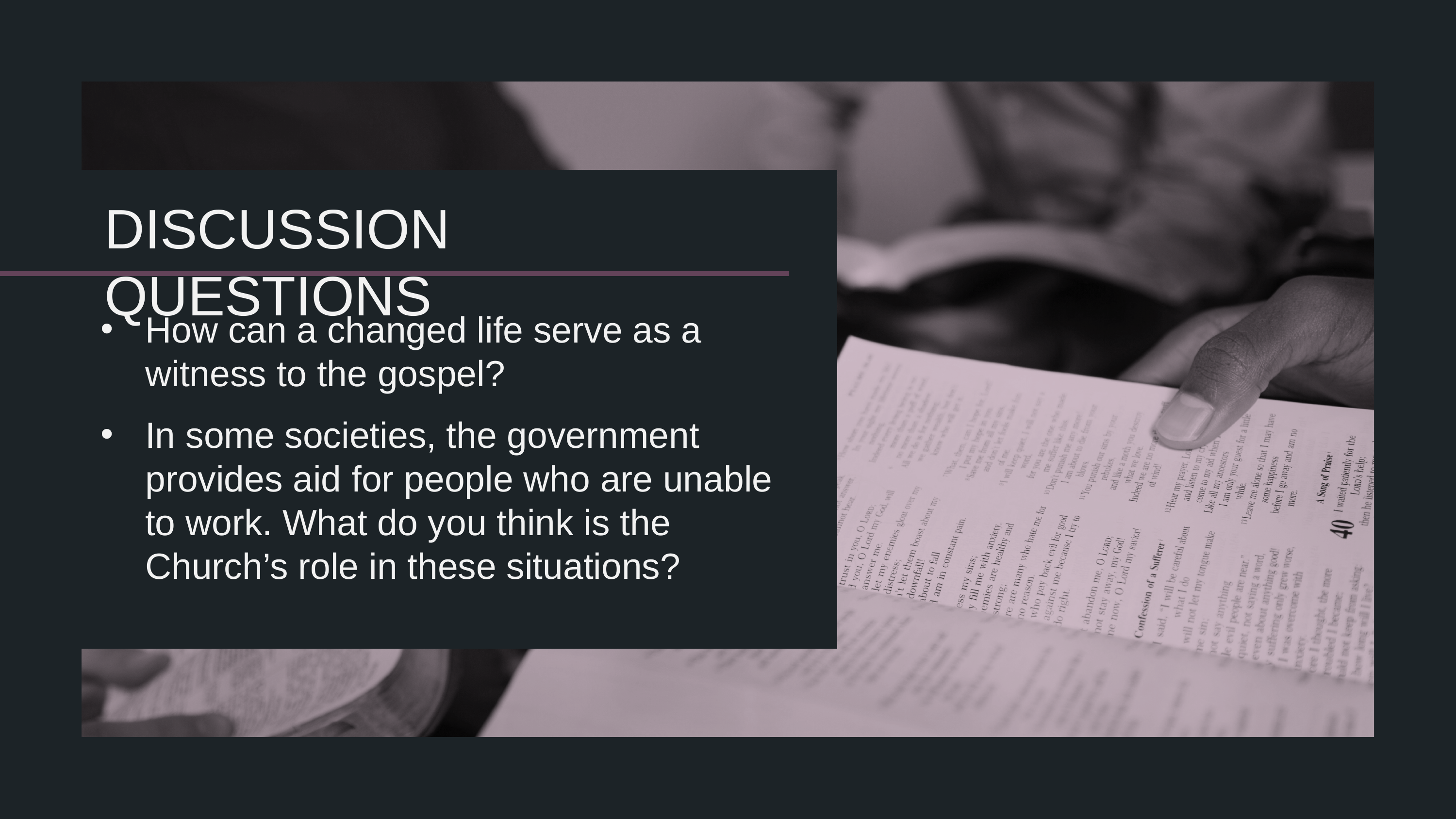

How can a changed life serve as a witness to the gospel?
In some societies, the government provides aid for people who are unable to work. What do you think is the Church’s role in these situations?